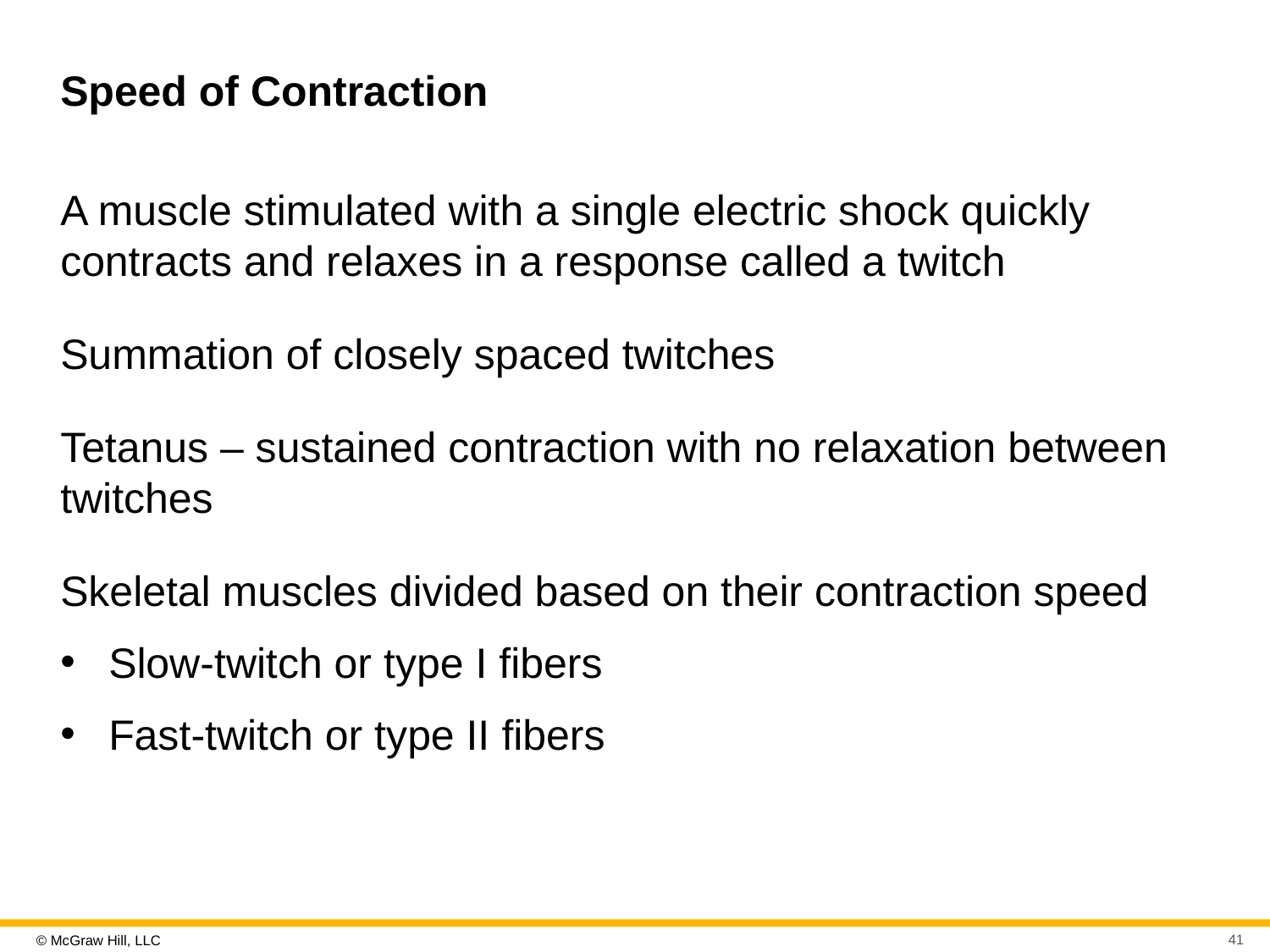

# Speed of Contraction
A muscle stimulated with a single electric shock quickly contracts and relaxes in a response called a twitch
Summation of closely spaced twitches
Tetanus – sustained contraction with no relaxation between twitches
Skeletal muscles divided based on their contraction speed
Slow-twitch or type I fibers
Fast-twitch or type II fibers
41